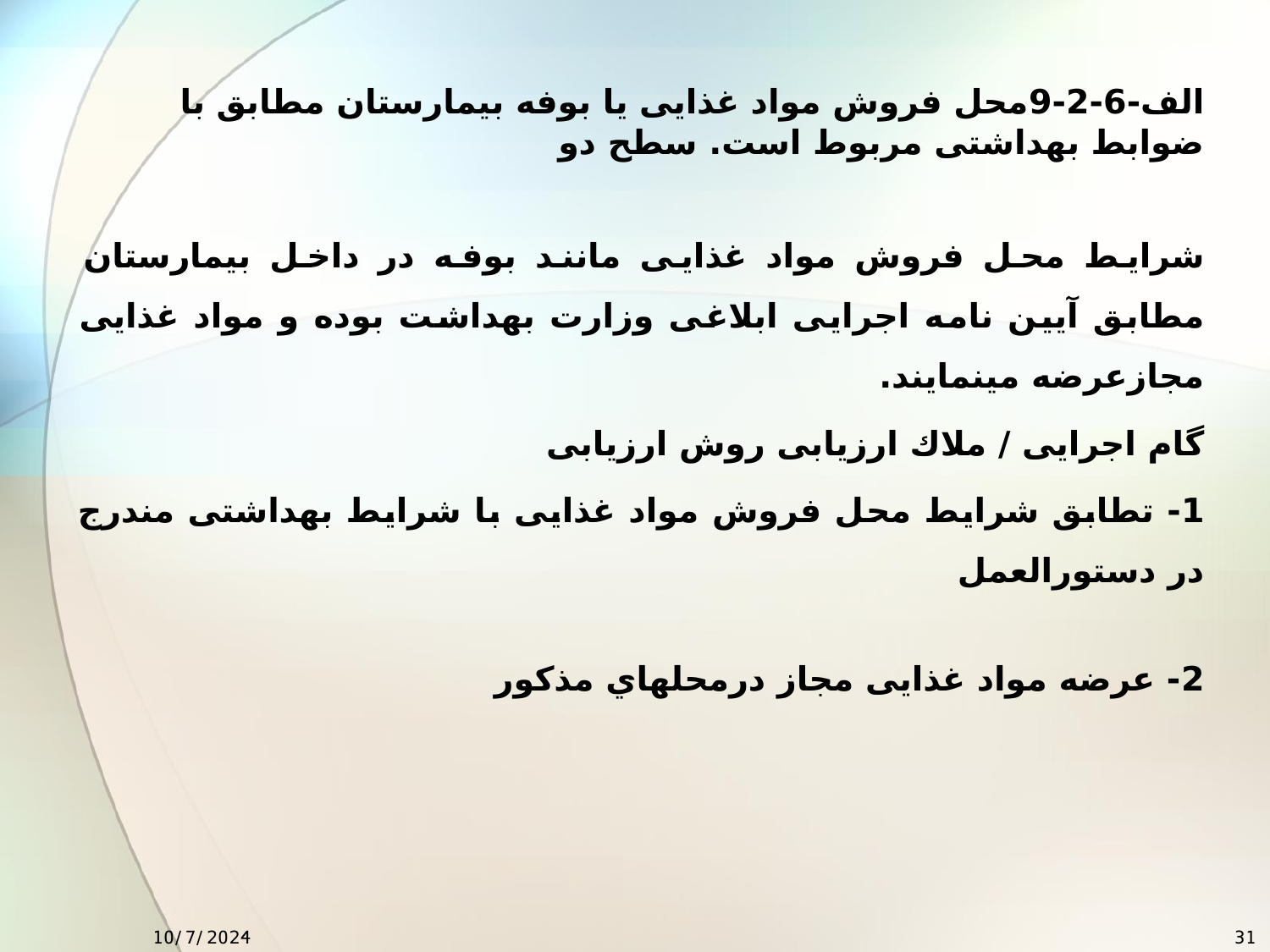

الف-6-2-9	محل فروش مواد غذایی یا بوفه بیمارستان مطابق با ضوابط بهداشتی مربوط است. 	سطح دو

شرایط محل فروش مواد غذایی مانند بوفه در داخل بیمارستان مطابق آیین نامه اجرایی ابلاغی وزارت بهداشت بوده و مواد غذایی مجازعرضه مینمایند.
گام اجرایی / ملاك ارزیابی روش ارزیابی
1- تطابق شرایط محل فروش مواد غذایی با شرایط بهداشتی مندرج در دستورالعمل
2- عرضه مواد غذایی مجاز درمحلهاي مذکور

10/7/2024
31